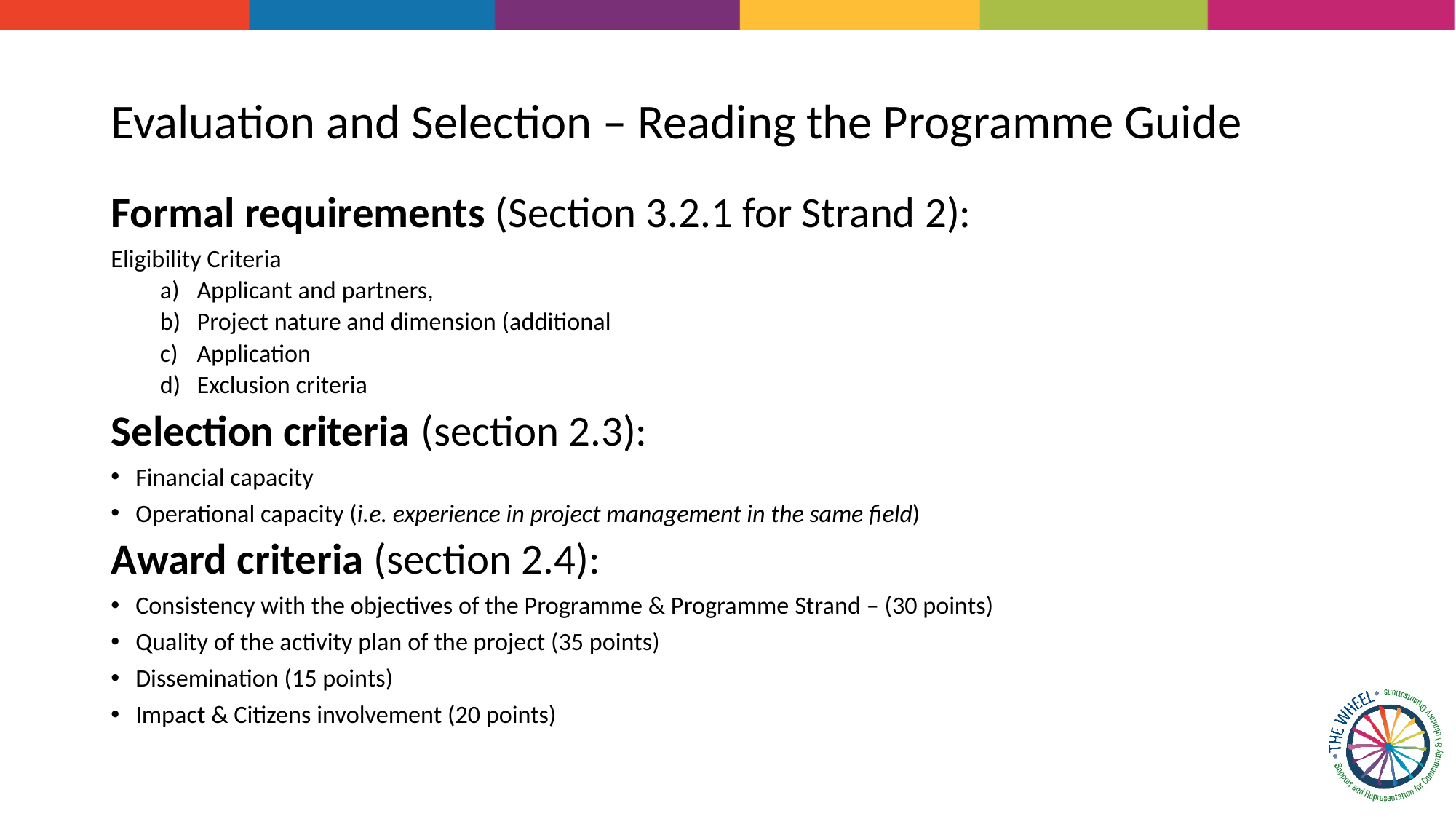

# Evaluation and Selection – Reading the Programme Guide
Formal requirements (Section 3.2.1 for Strand 2):
Eligibility Criteria
Applicant and partners,
Project nature and dimension (additional
Application
Exclusion criteria
Selection criteria (section 2.3):
Financial capacity
Operational capacity (i.e. experience in project management in the same field)
Award criteria (section 2.4):
Consistency with the objectives of the Programme & Programme Strand – (30 points)
Quality of the activity plan of the project (35 points)
Dissemination (15 points)
Impact & Citizens involvement (20 points)